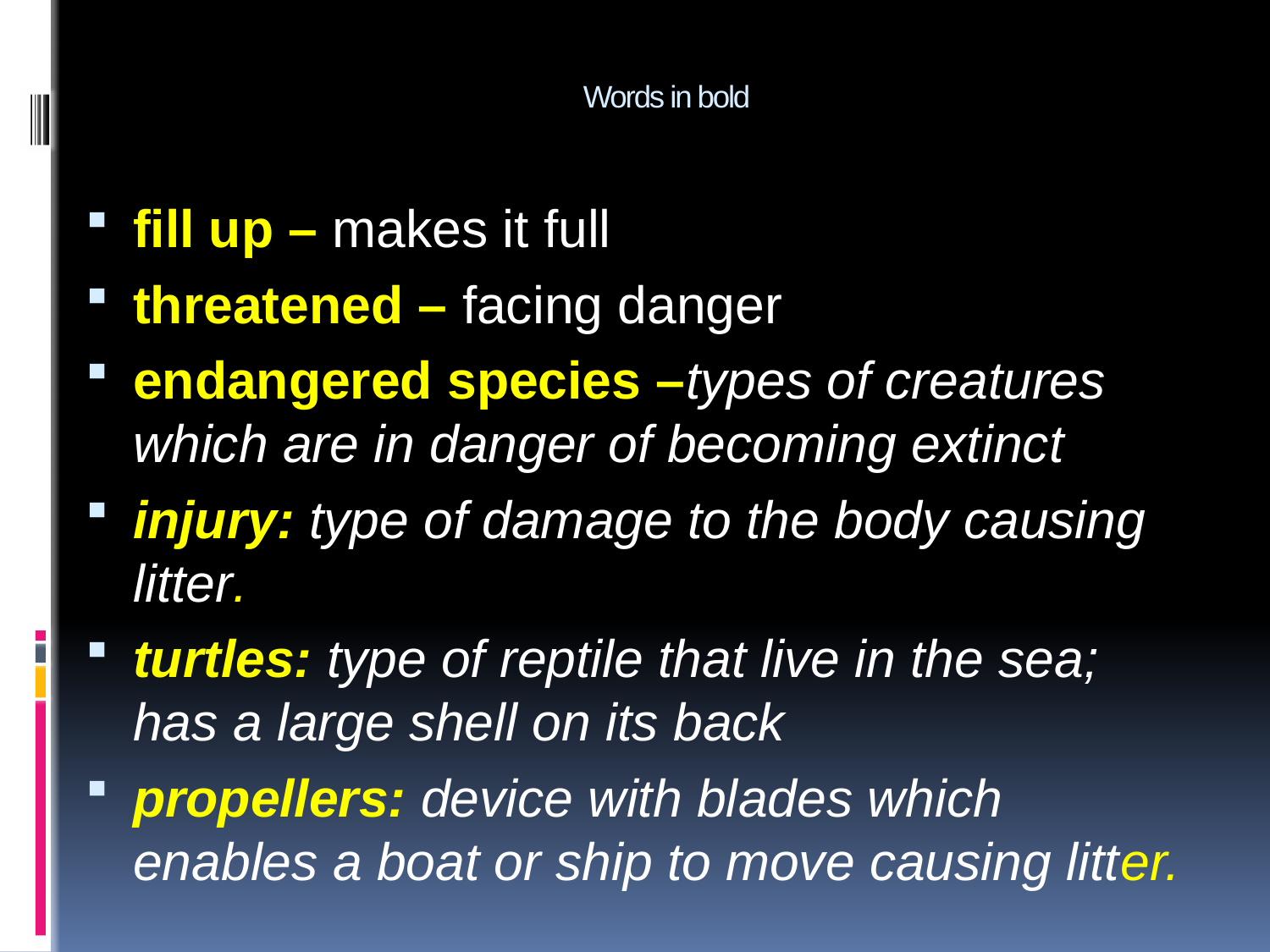

# Words in bold
fill up – makes it full
threatened – facing danger
endangered species –types of creatures which are in danger of becoming extinct
injury: type of damage to the body causing litter.
turtles: type of reptile that live in the sea; has a large shell on its back
propellers: device with blades which enables a boat or ship to move causing litter.